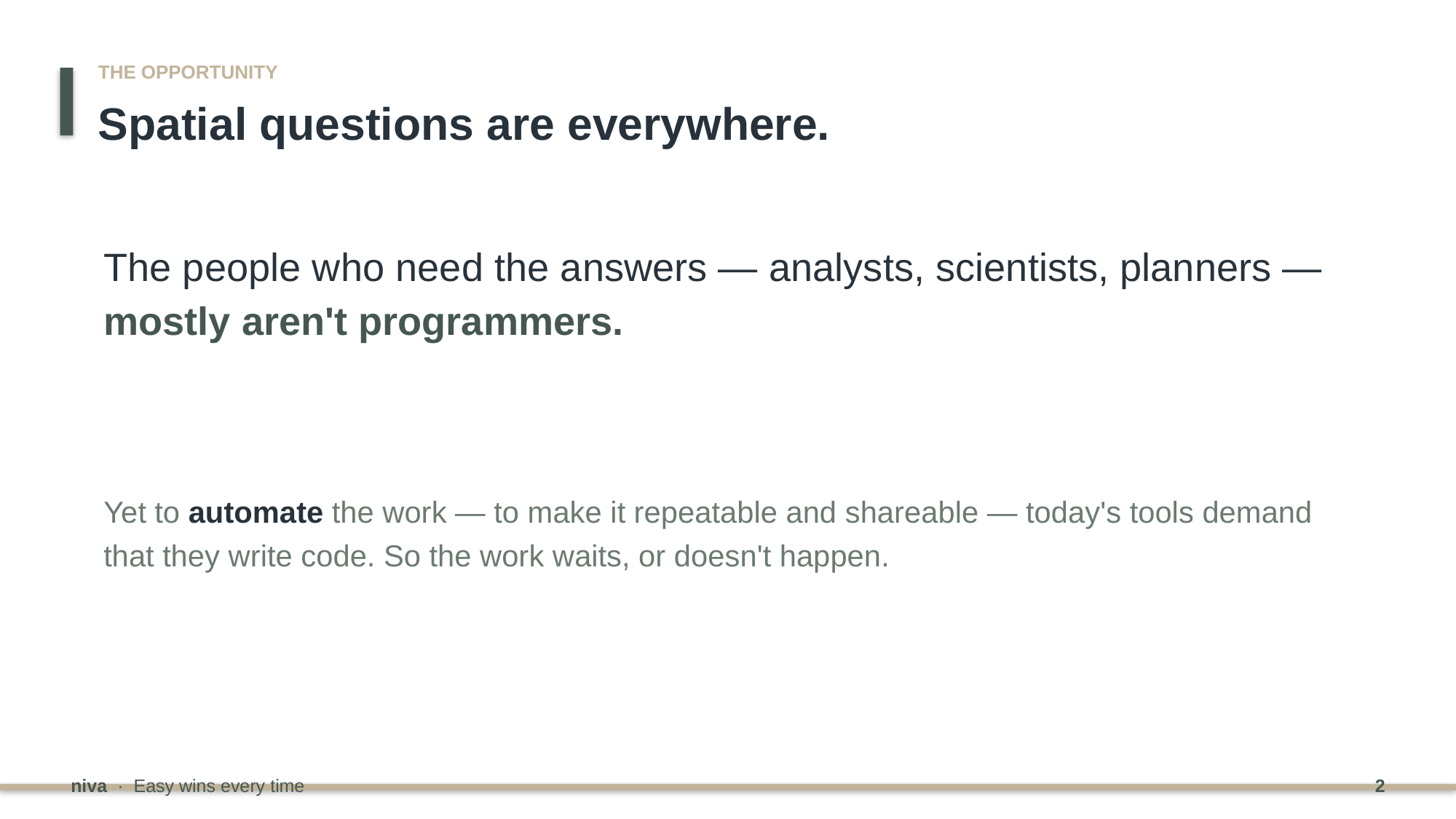

THE OPPORTUNITY

Spatial questions are everywhere.
The people who need the answers — analysts, scientists, planners — mostly aren't programmers.
Yet to automate the work — to make it repeatable and shareable — today's tools demand that they write code. So the work waits, or doesn't happen.
niva  ·  Easy wins every time
2